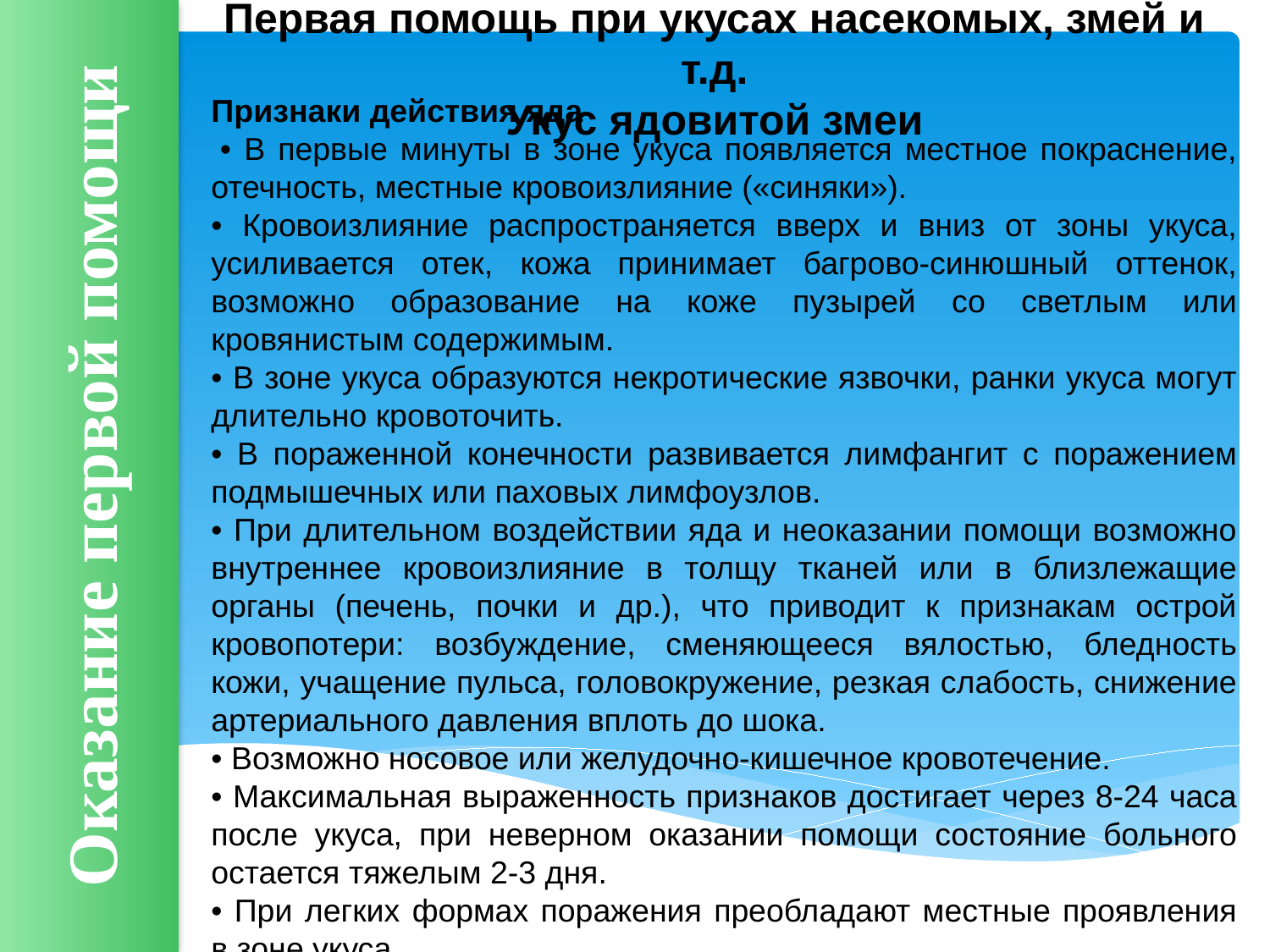

Первая помощь при укусах насекомых, змей и т.д.
Укус ядовитой змеи

Признаки действия яда
 • В первые минуты в зоне укуса появляется местное покраснение, отечность, местные кровоизлияние («синяки»).
• Кровоизлияние распространяется вверх и вниз от зоны укуса, усиливается отек, кожа принимает багрово-синюшный оттенок, возможно образование на коже пузырей со светлым или кровянистым содержимым.
• В зоне укуса образуются некротические язвочки, ранки укуса могут длительно кровоточить.
• В пораженной конечности развивается лимфангит с поражением подмышечных или паховых лимфоузлов.
• При длительном воздействии яда и неоказании помощи возможно внутреннее кровоизлияние в толщу тканей или в близлежащие органы (печень, почки и др.), что приводит к признакам острой кровопотери: возбуждение, сменяющееся вялостью, бледность кожи, учащение пульса, головокружение, резкая слабость, снижение артериального давления вплоть до шока.
• Возможно носовое или желудочно-кишечное кровотечение.
• Максимальная выраженность признаков достигает через 8-24 часа после укуса, при неверном оказании помощи состояние больного остается тяжелым 2-3 дня.
• При легких формах поражения преобладают местные проявления в зоне укуса.
Оказание первой помощи